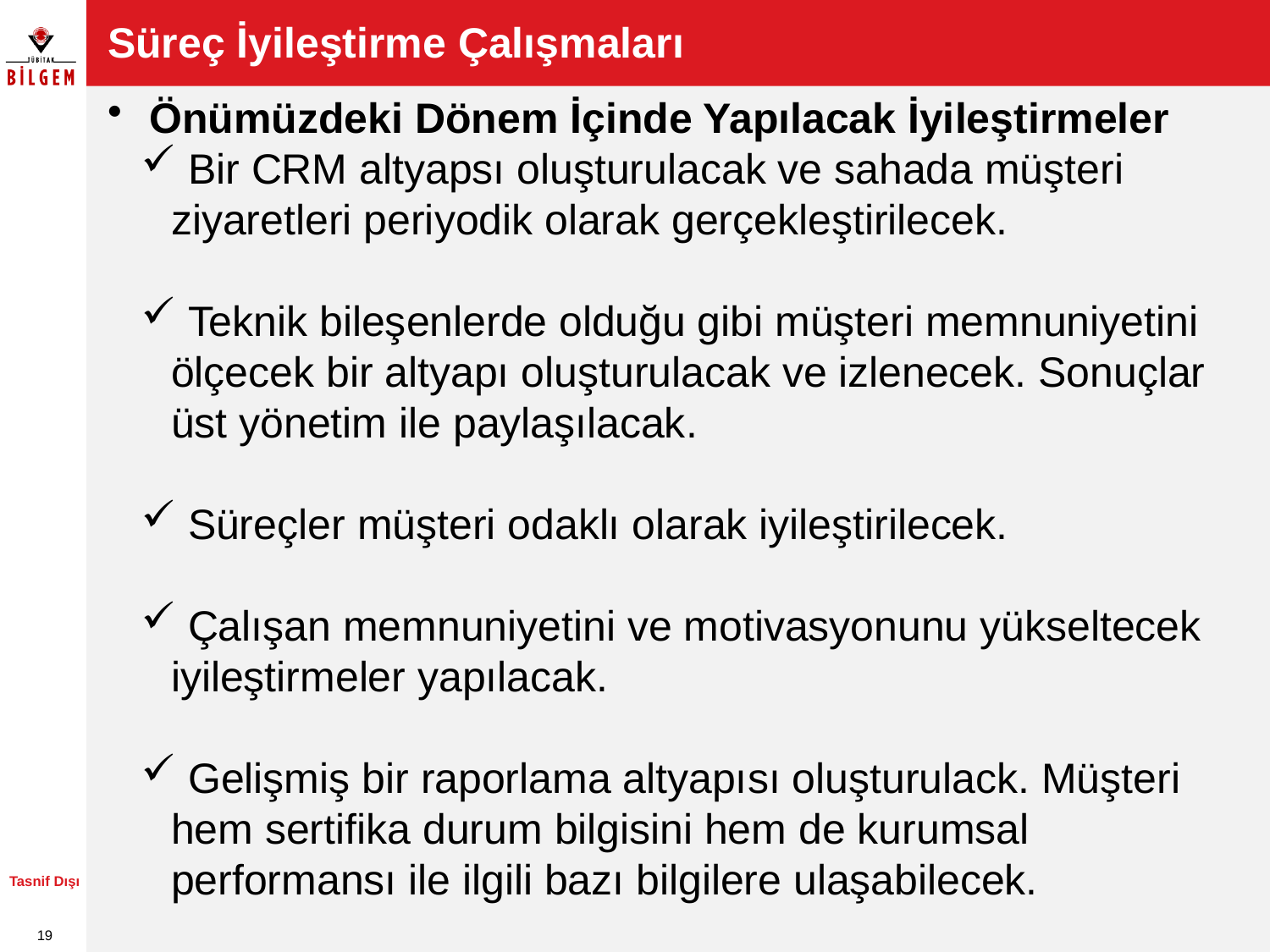

# Süreç İyileştirme Çalışmaları
 Önümüzdeki Dönem İçinde Yapılacak İyileştirmeler
 Bir CRM altyapsı oluşturulacak ve sahada müşteri ziyaretleri periyodik olarak gerçekleştirilecek.

 Teknik bileşenlerde olduğu gibi müşteri memnuniyetini ölçecek bir altyapı oluşturulacak ve izlenecek. Sonuçlar üst yönetim ile paylaşılacak.

 Süreçler müşteri odaklı olarak iyileştirilecek.

 Çalışan memnuniyetini ve motivasyonunu yükseltecek iyileştirmeler yapılacak.

 Gelişmiş bir raporlama altyapısı oluşturulack. Müşteri hem sertifika durum bilgisini hem de kurumsal performansı ile ilgili bazı bilgilere ulaşabilecek.
Tasnif Dışı
19